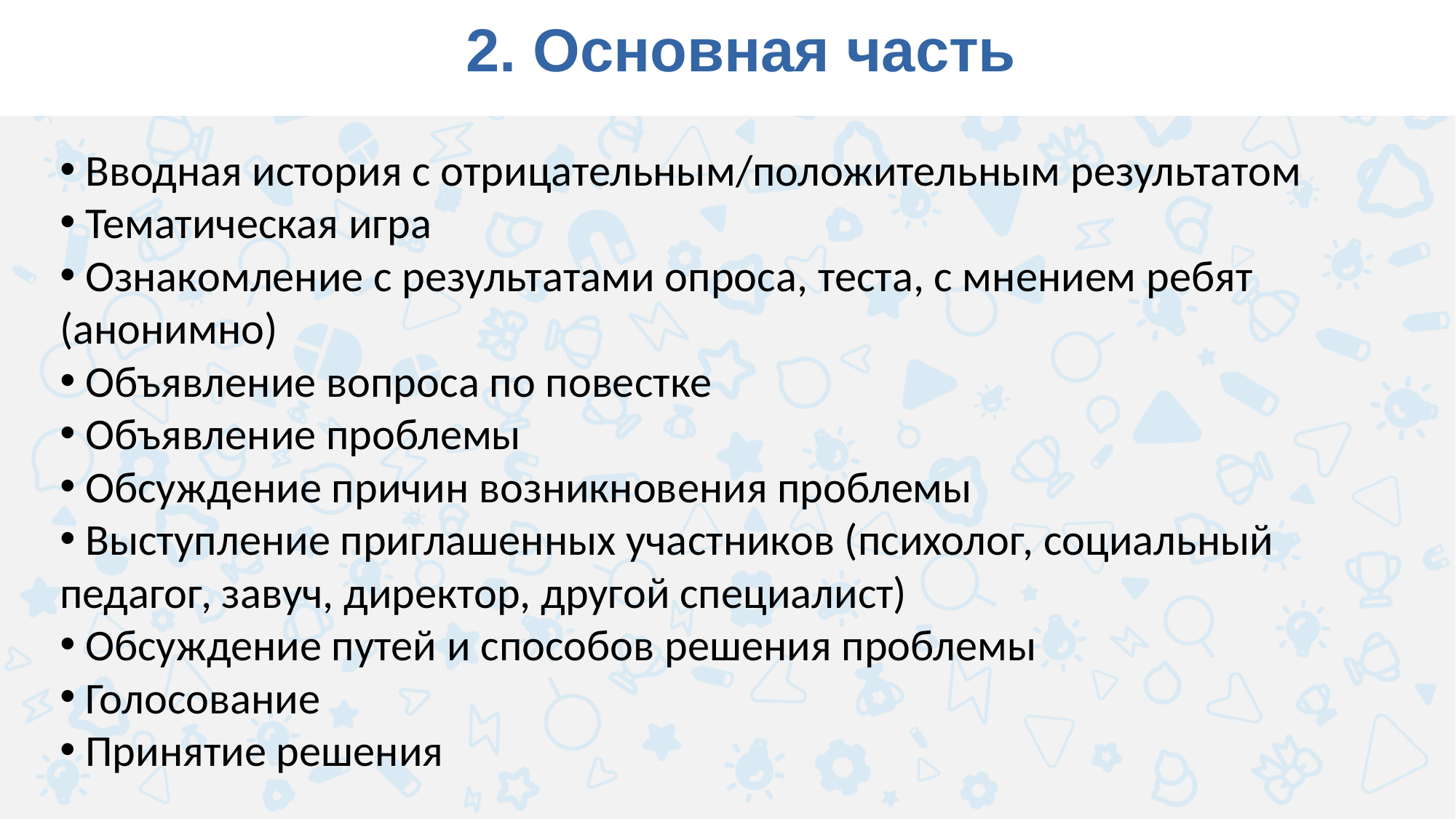

2. Основная часть
 Вводная история с отрицательным/положительным результатом
 Тематическая игра
 Ознакомление с результатами опроса, теста, с мнением ребят (анонимно)
 Объявление вопроса по повестке
 Объявление проблемы
 Обсуждение причин возникновения проблемы
 Выступление приглашенных участников (психолог, социальный педагог, завуч, директор, другой специалист)
 Обсуждение путей и способов решения проблемы
 Голосование
 Принятие решения